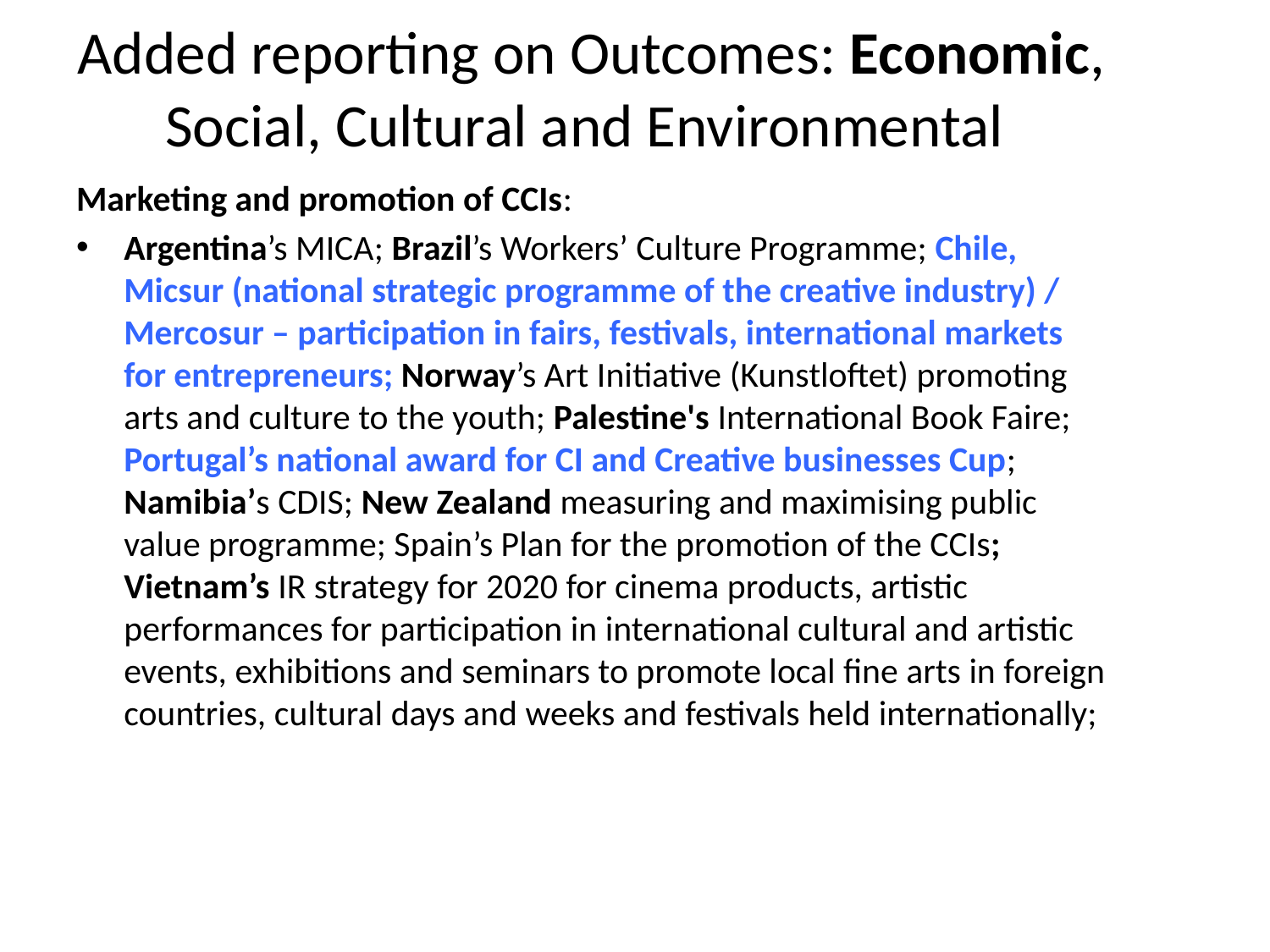

# Added reporting on Outcomes: Economic, Social, Cultural and Environmental
Marketing and promotion of CCIs:
Argentina’s MICA; Brazil’s Workers’ Culture Programme; Chile, Micsur (national strategic programme of the creative industry) / Mercosur – participation in fairs, festivals, international markets for entrepreneurs; Norway’s Art Initiative (Kunstloftet) promoting arts and culture to the youth; Palestine's International Book Faire; Portugal’s national award for CI and Creative businesses Cup; Namibia’s CDIS; New Zealand measuring and maximising public value programme; Spain’s Plan for the promotion of the CCIs; Vietnam’s IR strategy for 2020 for cinema products, artistic performances for participation in international cultural and artistic events, exhibitions and seminars to promote local fine arts in foreign countries, cultural days and weeks and festivals held internationally;